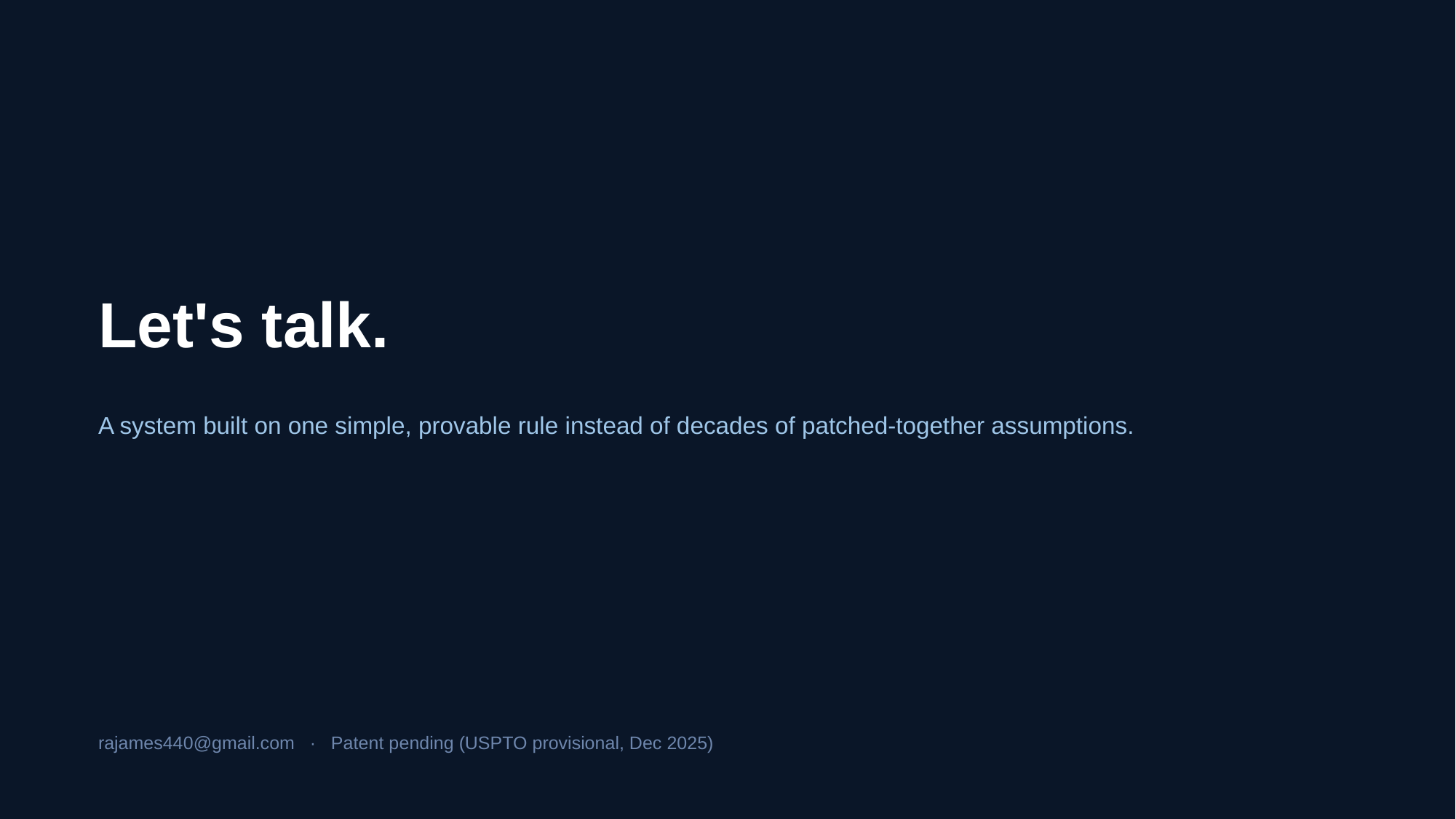

Let's talk.
A system built on one simple, provable rule instead of decades of patched-together assumptions.
rajames440@gmail.com   ·   Patent pending (USPTO provisional, Dec 2025)